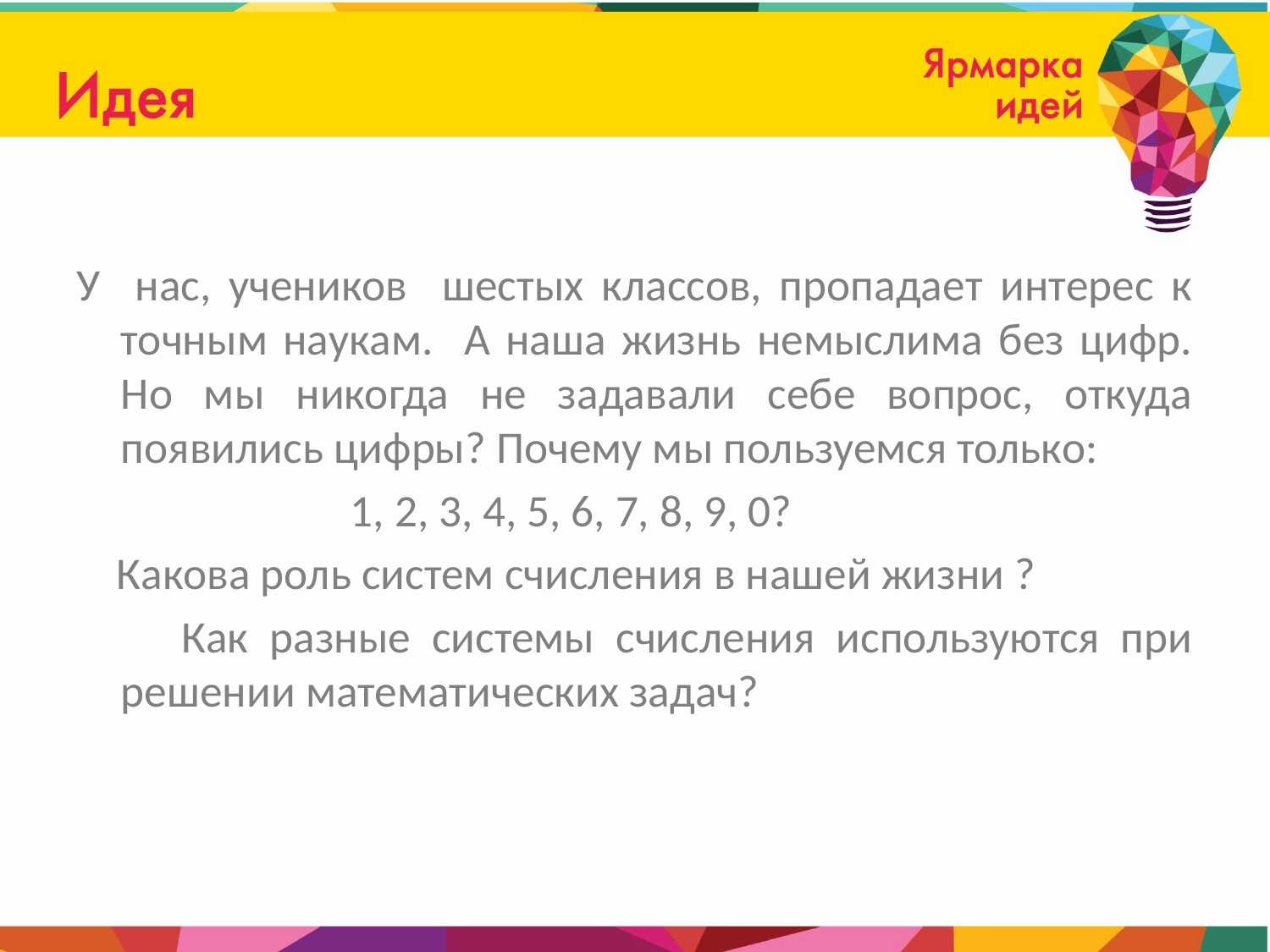

У  нас, учеников  шестых классов, пропадает интерес к точным наукам.  А наша жизнь немыслима без цифр. Но мы никогда не задавали себе вопрос, откуда появились цифры? Почему мы пользуемся только:
                           1, 2, 3, 4, 5, 6, 7, 8, 9, 0?
    Какова роль систем счисления в нашей жизни ?
     Как разные системы счисления используются при решении математических задач?